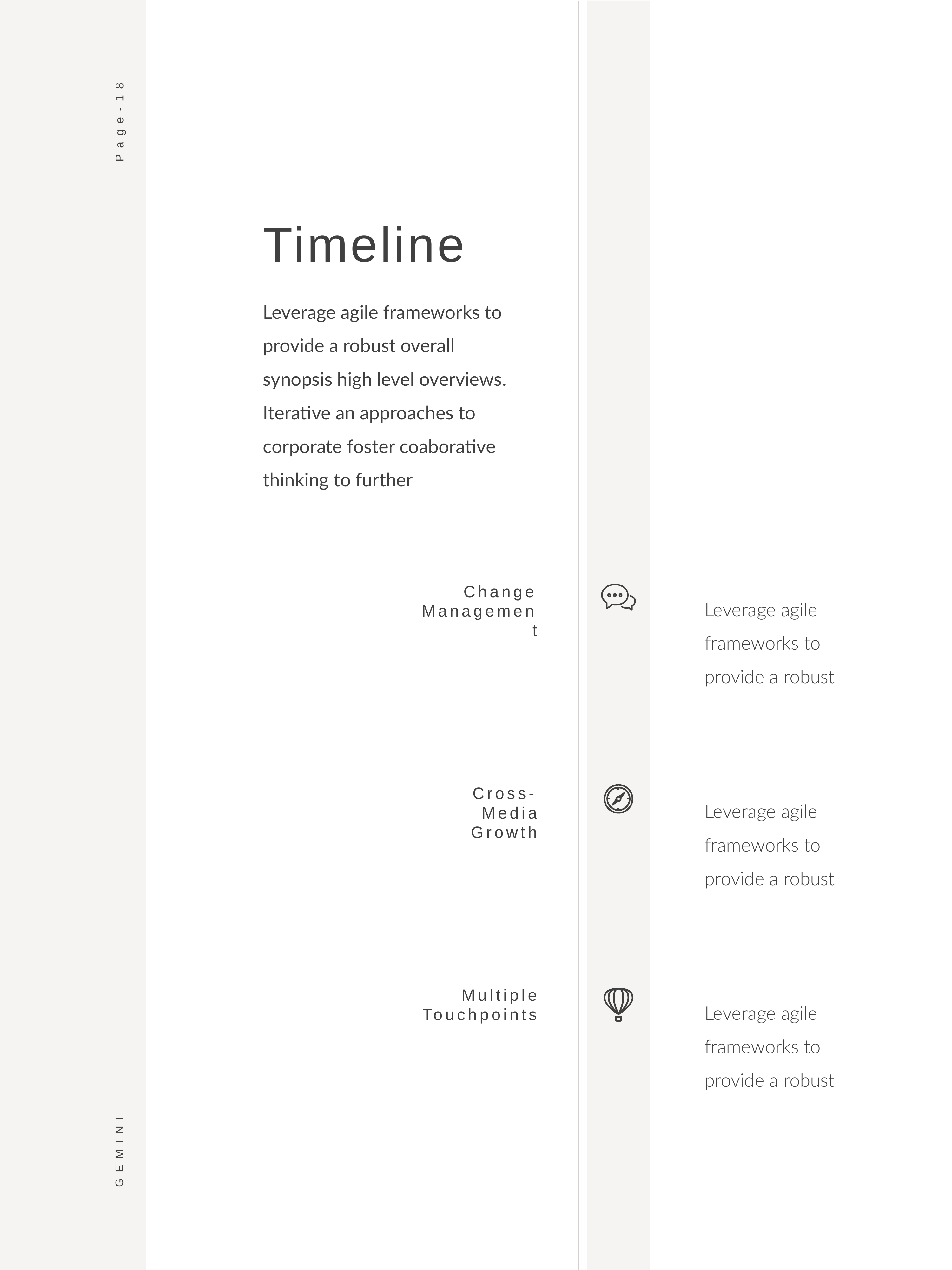

Page-18
Timeline
Leverage agile frameworks to provide a robust overall synopsis high level overviews. Iterative an approaches to corporate foster coaborative thinking to further
Change Management

Leverage agile frameworks to provide a robust

Cross-Media
Growth

Leverage agile frameworks to provide a robust
Multiple
Touchpoints
Leverage agile frameworks to provide a robust

GEMINI